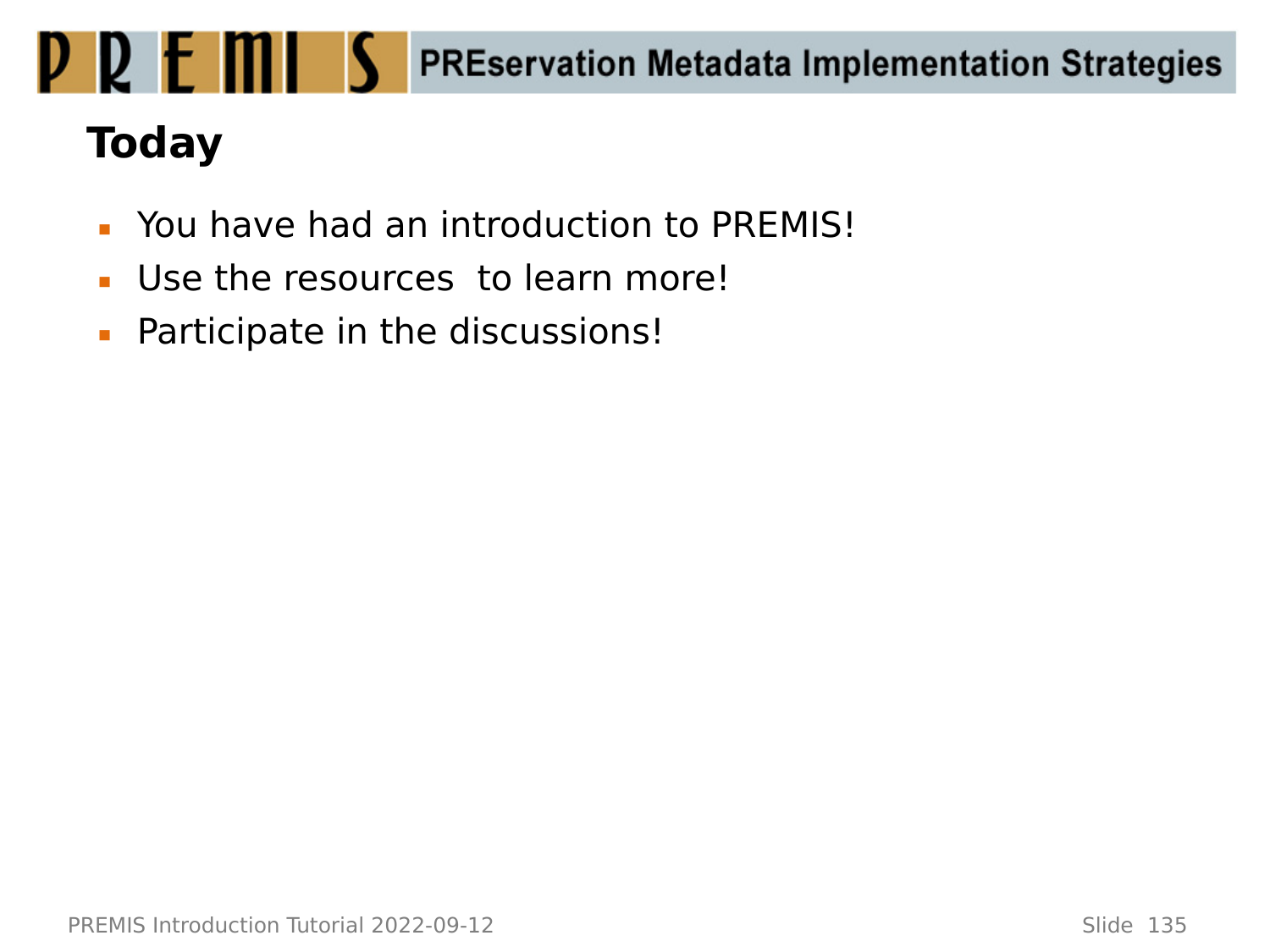

# Today
You have had an introduction to PREMIS!
Use the resources  to learn more!
Participate in the discussions!